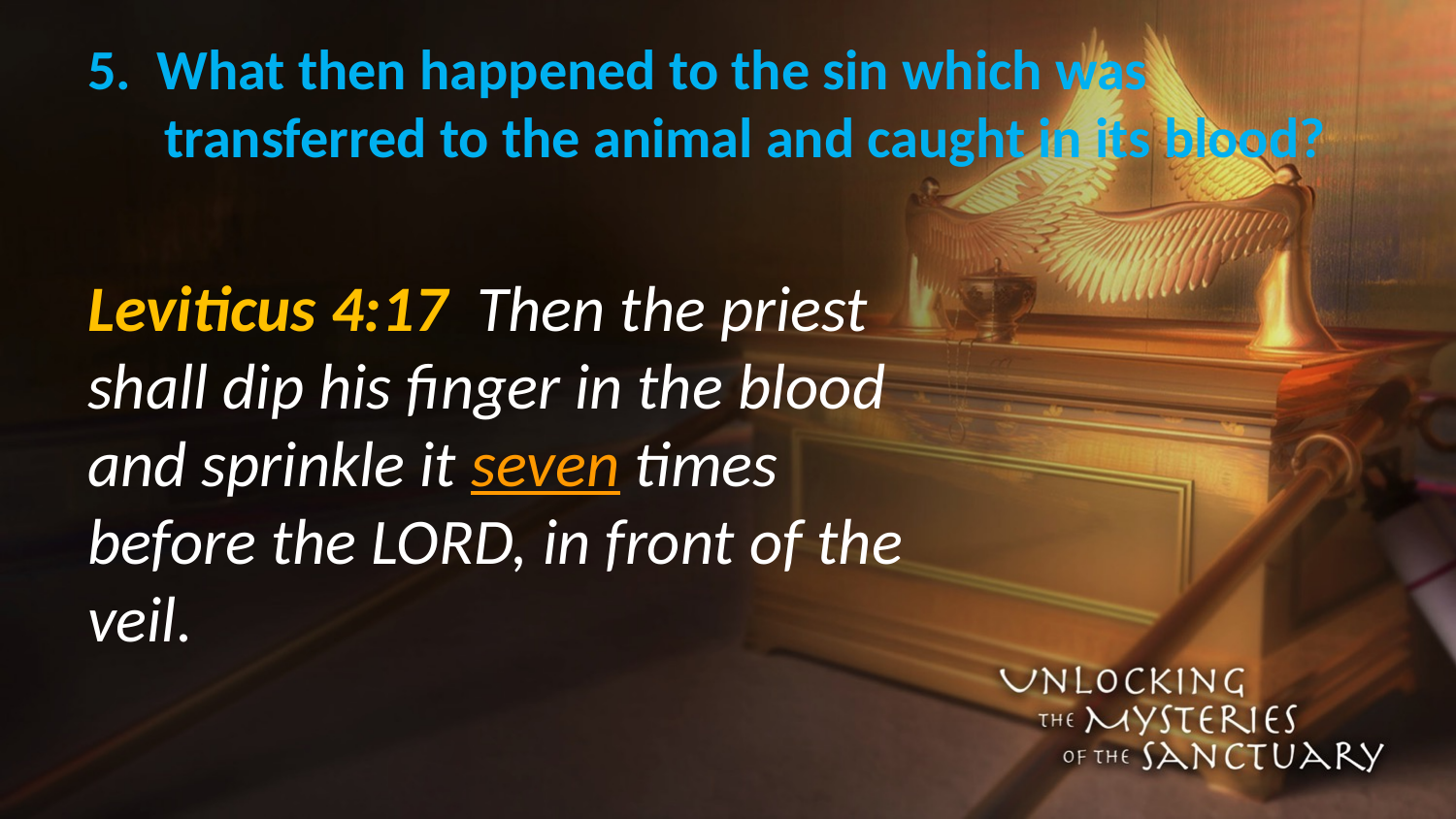

# 5.  What then happened to the sin which was transferred to the animal and caught in its blood?

Leviticus 4:17  Then the priest shall dip his finger in the blood and sprinkle it seven times before the LORD, in front of the veil.